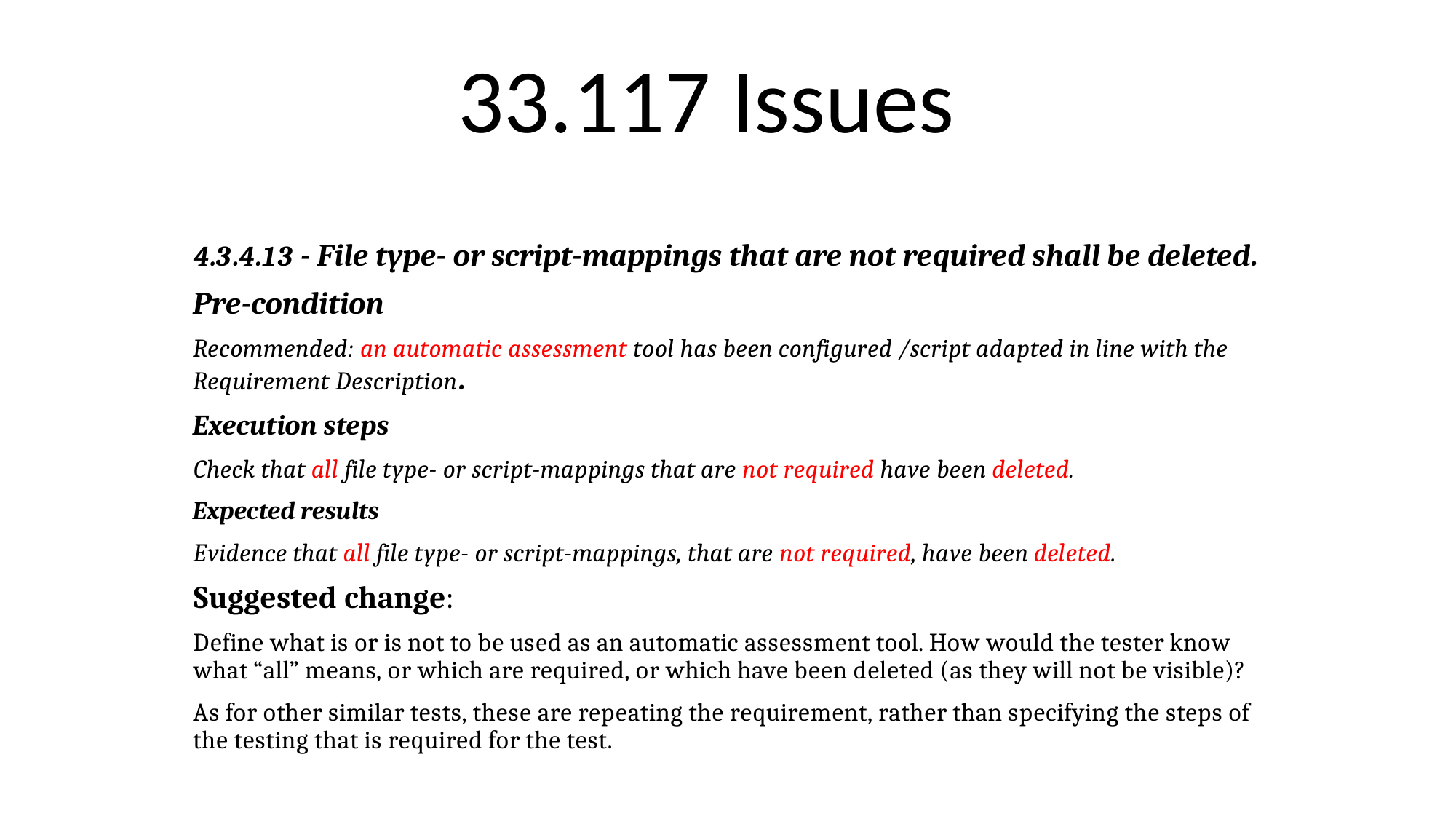

# 33.117 Issues
4.3.4.13 - File type- or script-mappings that are not required shall be deleted.
Pre-condition
Recommended: an automatic assessment tool has been configured /script adapted in line with the Requirement Description.
Execution steps
Check that all file type- or script-mappings that are not required have been deleted.
Expected results
Evidence that all file type- or script-mappings, that are not required, have been deleted.
Suggested change:
Define what is or is not to be used as an automatic assessment tool. How would the tester know what “all” means, or which are required, or which have been deleted (as they will not be visible)?
As for other similar tests, these are repeating the requirement, rather than specifying the steps of the testing that is required for the test.